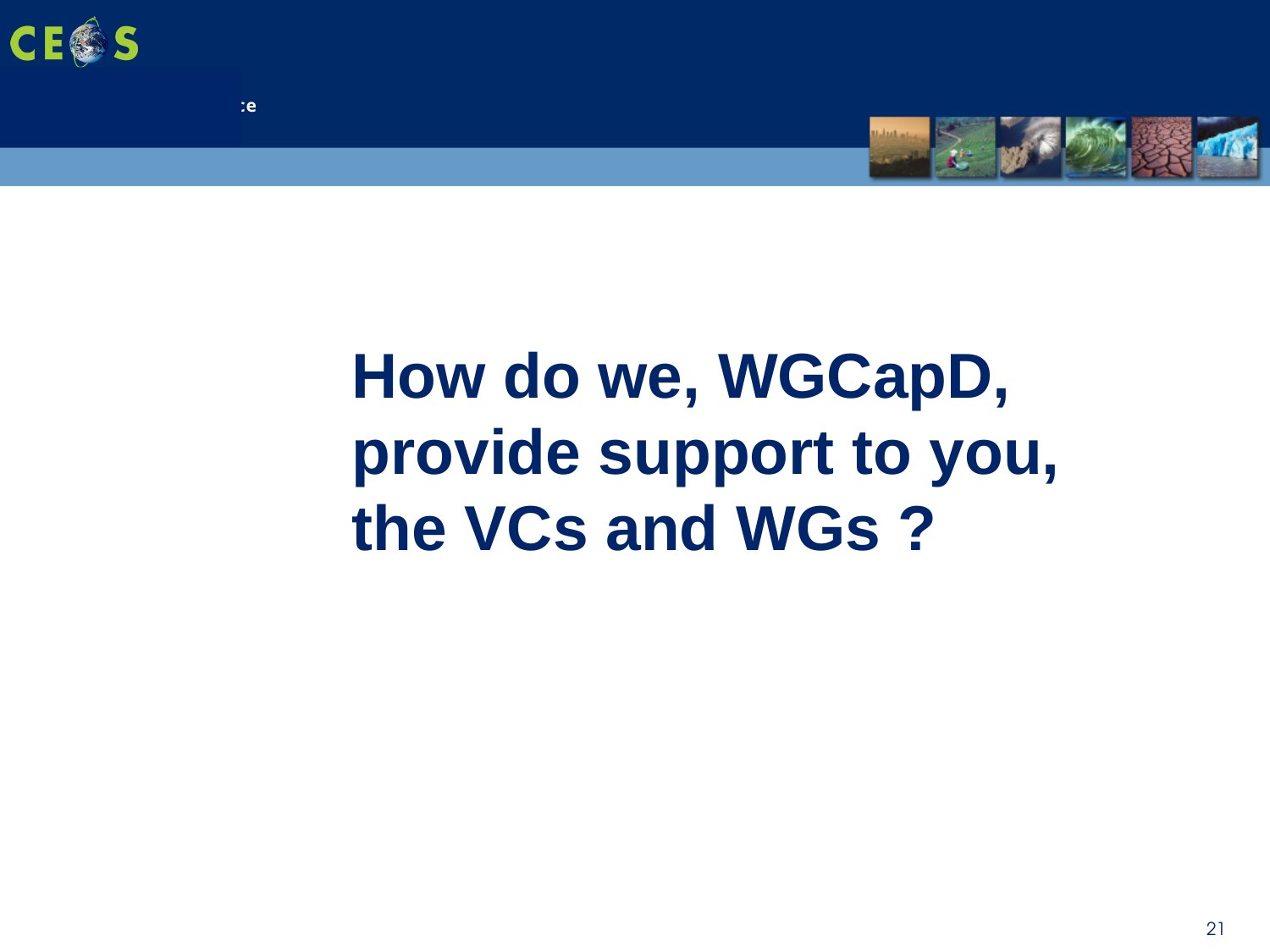

How do we, WGCapD, provide support to you, the VCs and WGs ?

21